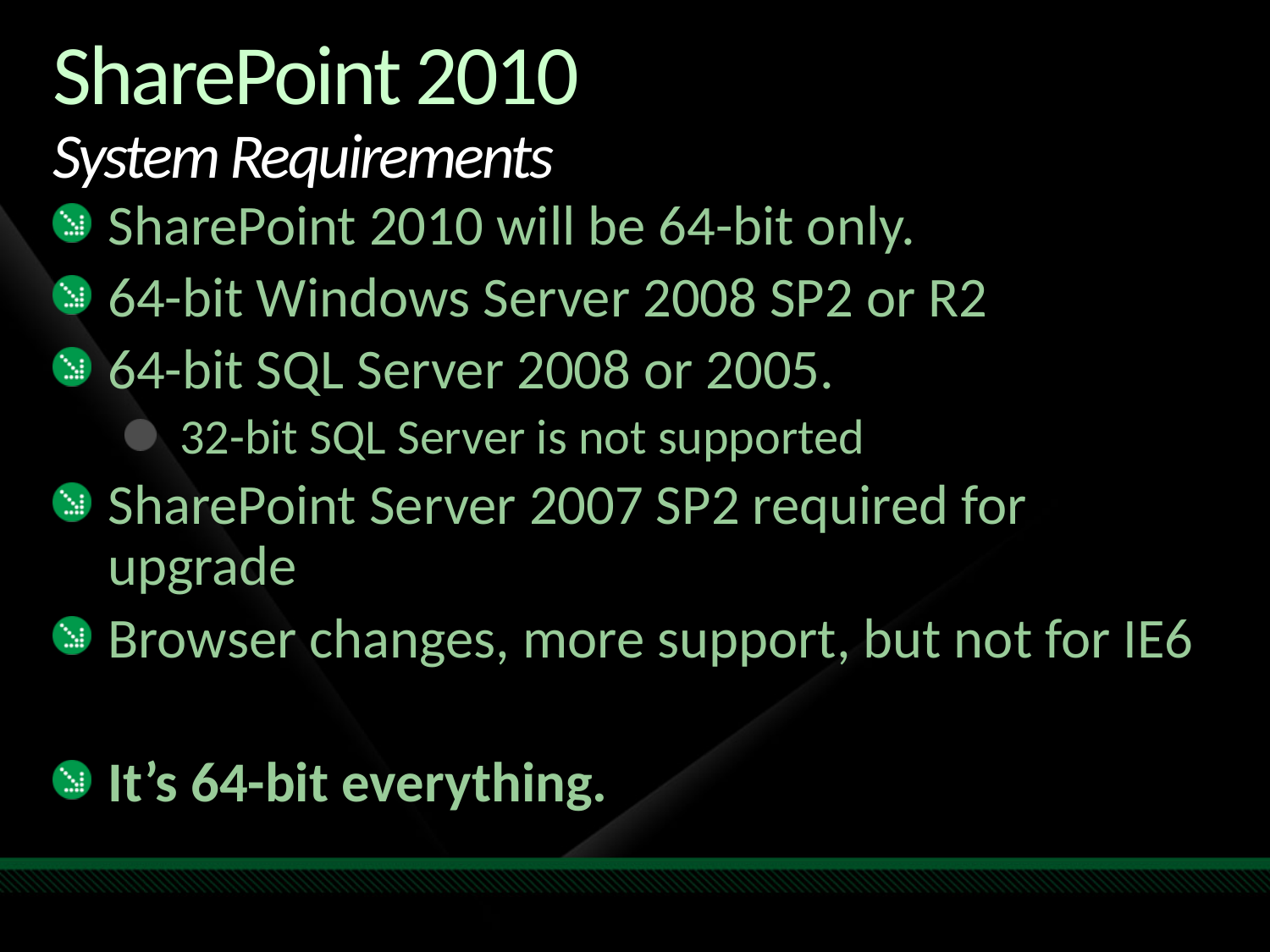

# SharePoint 2010 System Requirements
SharePoint 2010 will be 64-bit only.
64-bit Windows Server 2008 SP2 or R2
64-bit SQL Server 2008 or 2005.
32-bit SQL Server is not supported
SharePoint Server 2007 SP2 required for upgrade
Browser changes, more support, but not for IE6

It’s 64-bit everything.